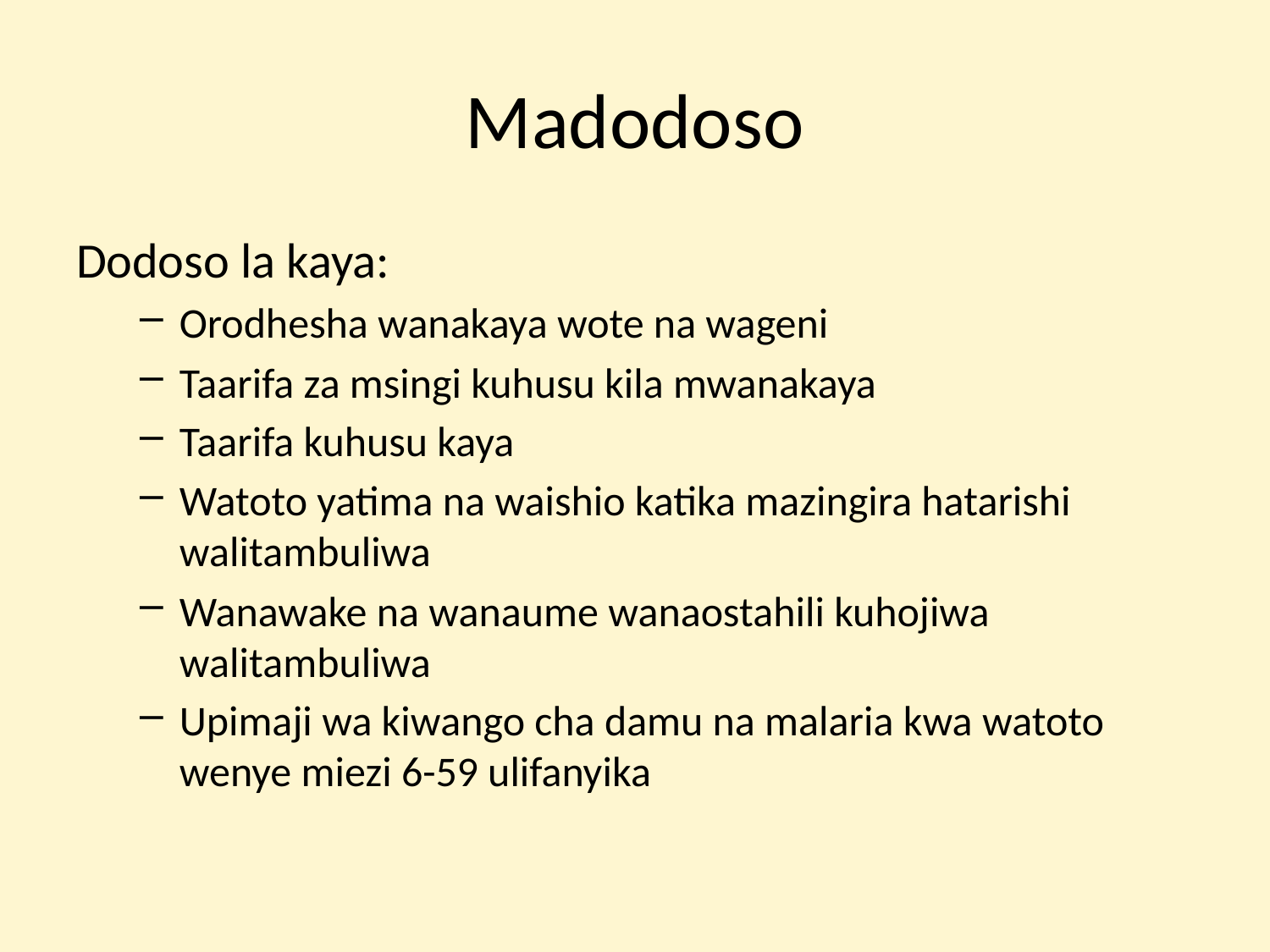

# Madodoso
Dodoso la kaya:
Orodhesha wanakaya wote na wageni
Taarifa za msingi kuhusu kila mwanakaya
Taarifa kuhusu kaya
Watoto yatima na waishio katika mazingira hatarishi walitambuliwa
Wanawake na wanaume wanaostahili kuhojiwa walitambuliwa
Upimaji wa kiwango cha damu na malaria kwa watoto wenye miezi 6-59 ulifanyika